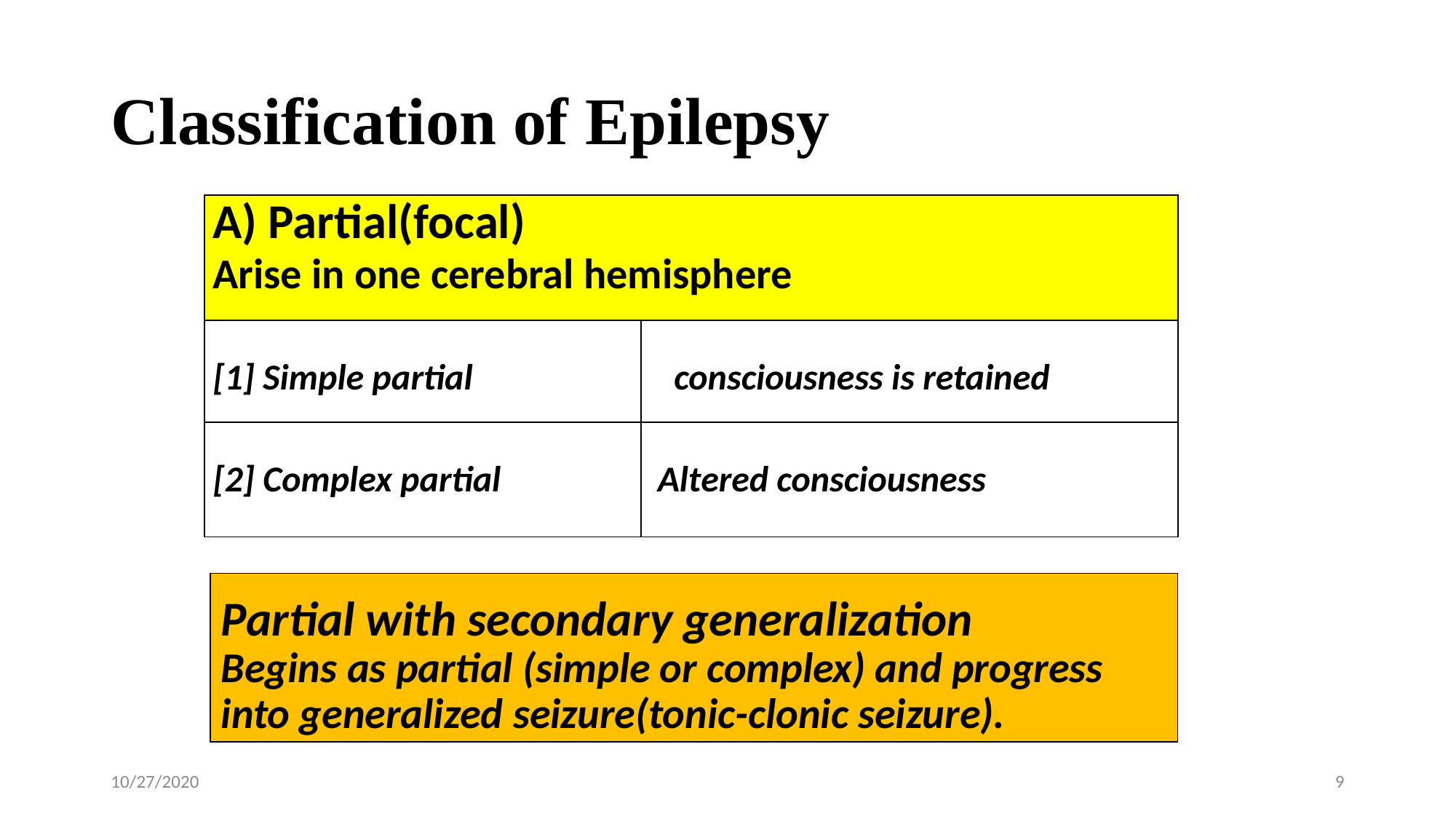

# Classification of Epilepsy
| A) Partial(focal) Arise in one cerebral hemisphere |  |
| --- | --- |
| [1] Simple partial | consciousness is retained |
| [2] Complex partial | Altered consciousness |
Partial with secondary generalization
Begins as partial (simple or complex) and progress into generalized seizure(tonic-clonic seizure).
10/27/2020
9